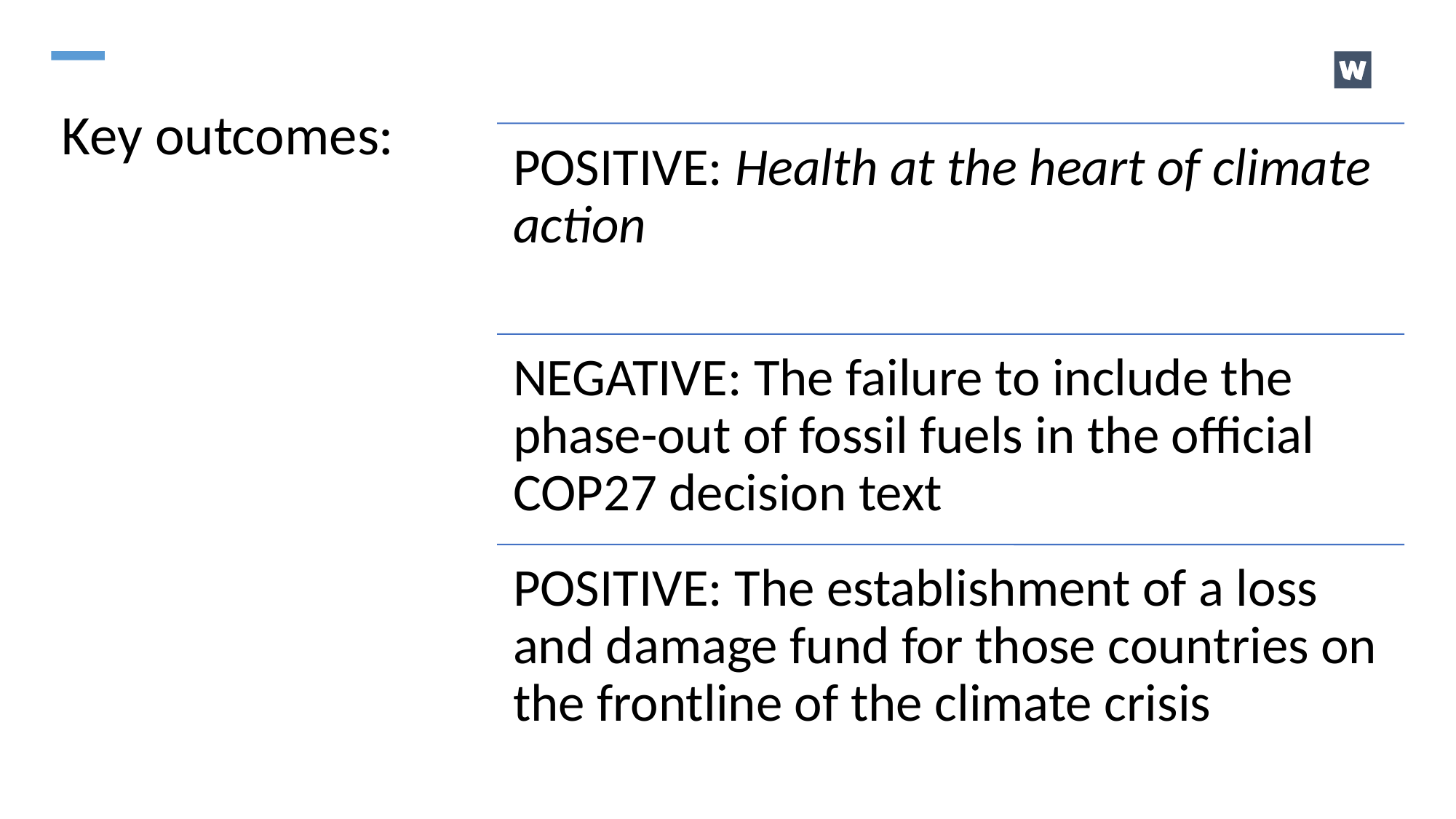

# Key outcomes:
POSITIVE: Health at the heart of climate action
NEGATIVE: The failure to include the phase-out of fossil fuels in the official COP27 decision text
POSITIVE: The establishment of a loss and damage fund for those countries on the frontline of the climate crisis